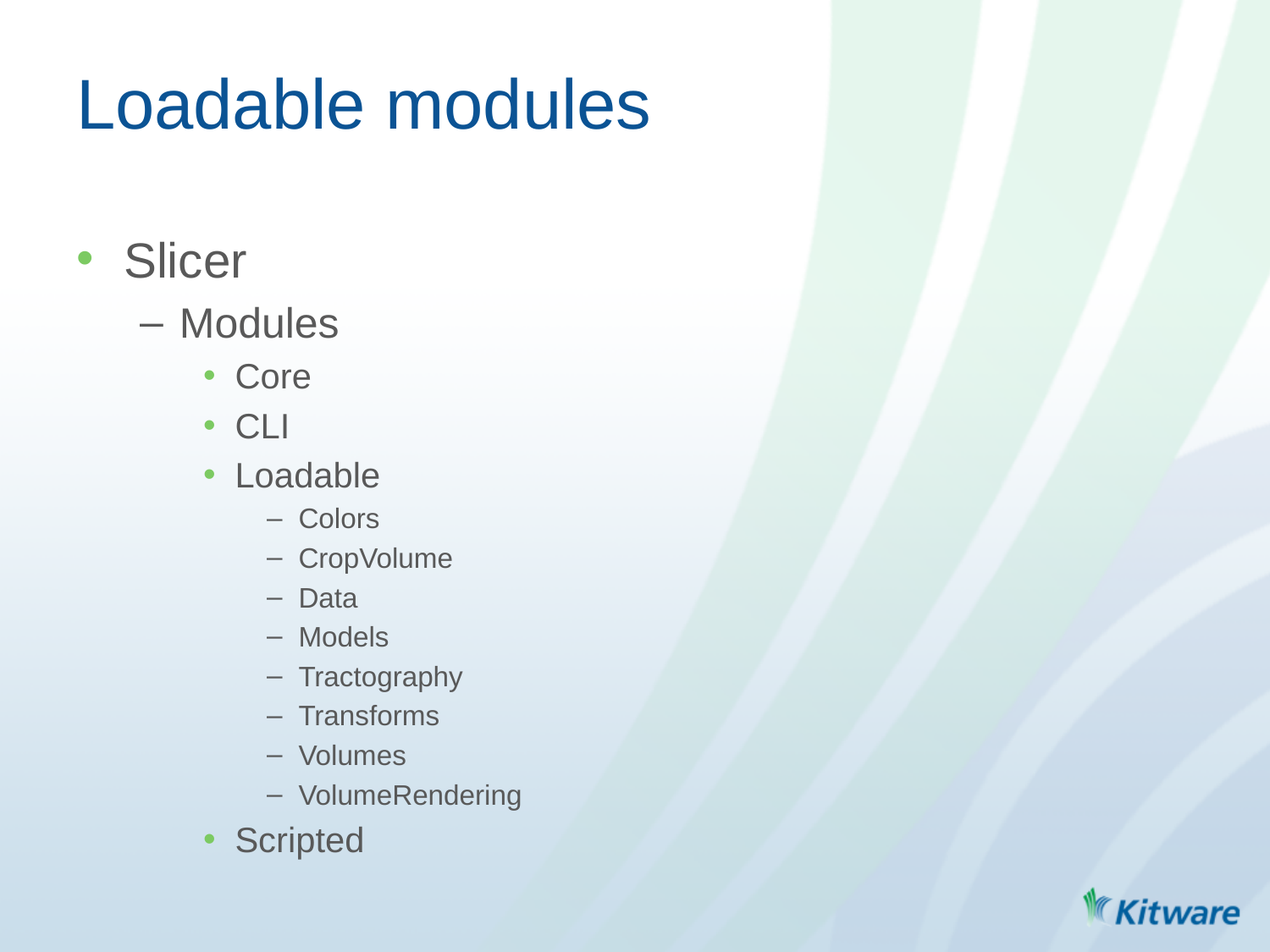

# Loadable modules
Slicer
Modules
Core
CLI
Loadable
Colors
CropVolume
Data
Models
Tractography
Transforms
Volumes
VolumeRendering
Scripted